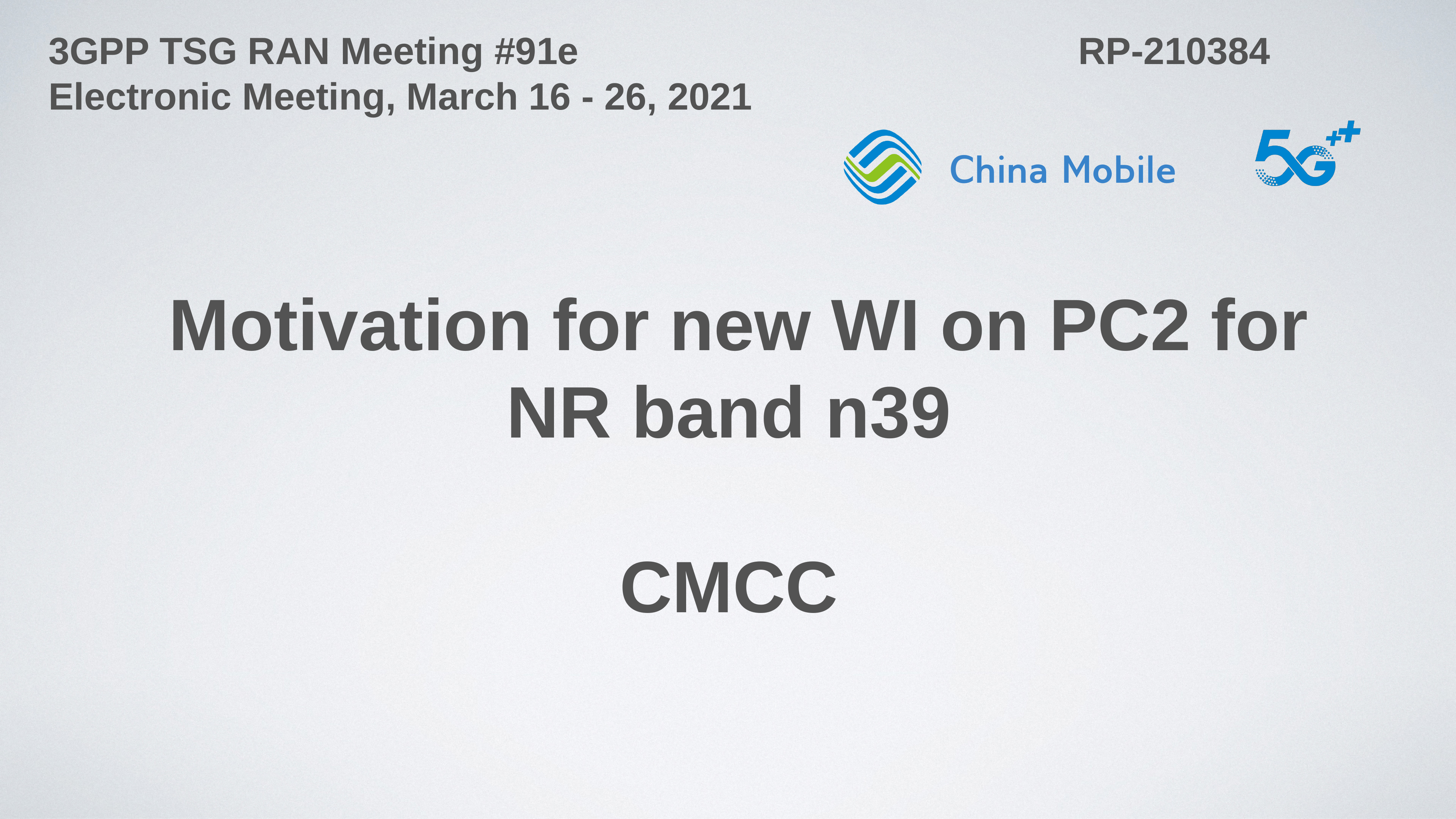

3GPP TSG RAN Meeting #91e	                                              RP-210384
Electronic Meeting, March 16 - 26, 2021

 Motivation for new WI on PC2 for NR band n39

CMCC